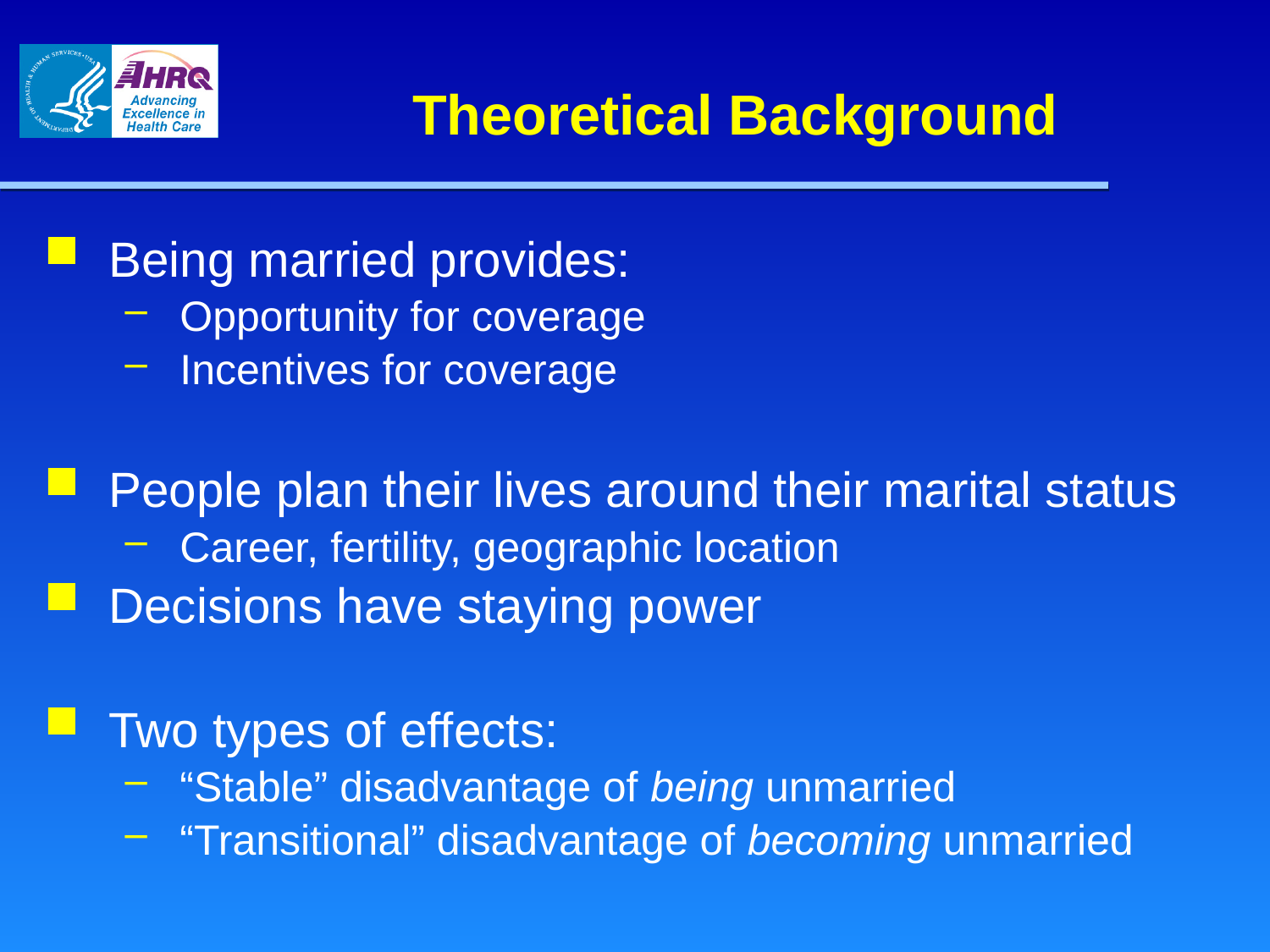

# Theoretical Background
Being married provides:
Opportunity for coverage
Incentives for coverage

People plan their lives around their marital status
Career, fertility, geographic location
Decisions have staying power

Two types of effects:
“Stable” disadvantage of being unmarried
“Transitional” disadvantage of becoming unmarried